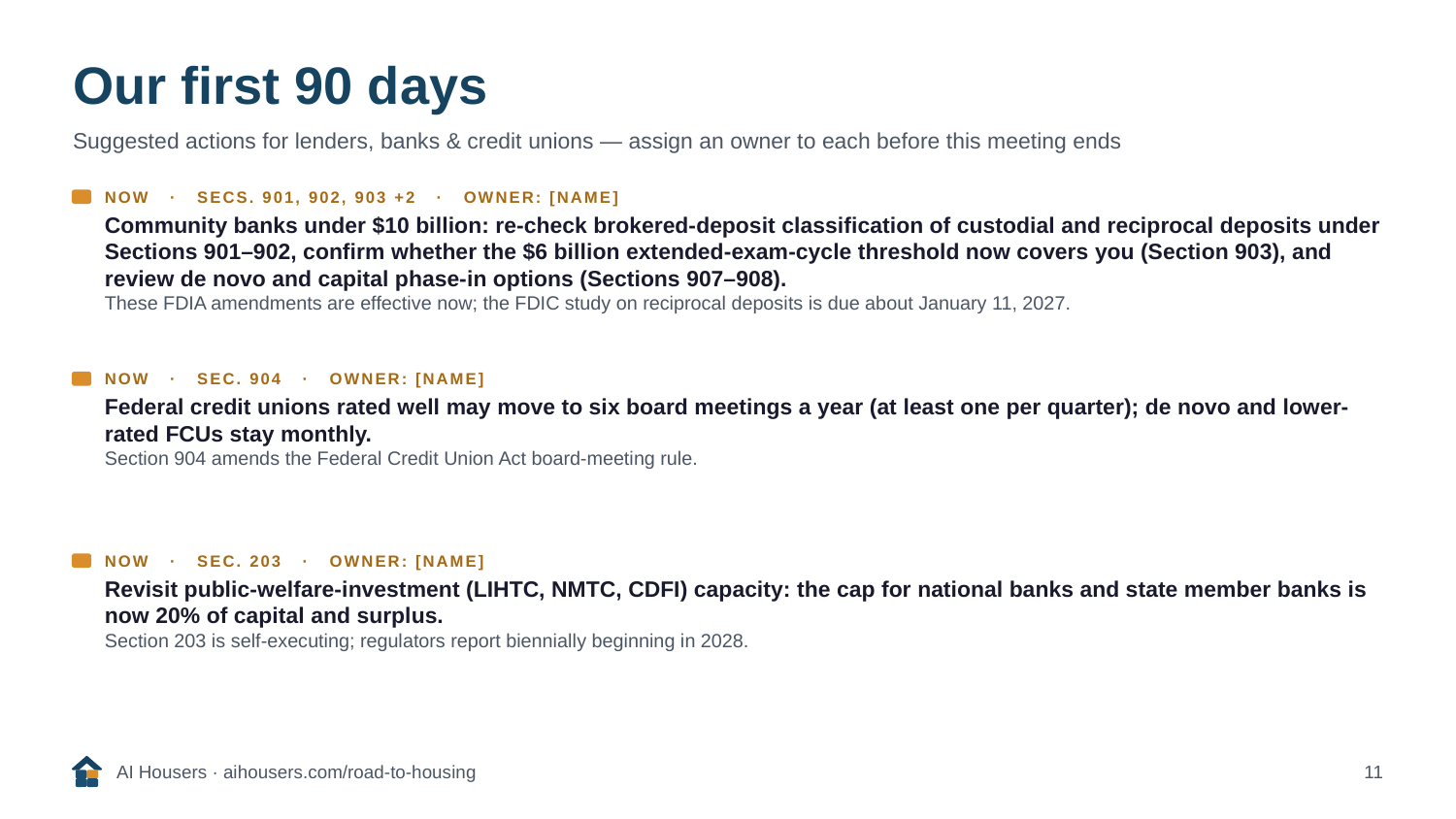

Our first 90 days
Suggested actions for lenders, banks & credit unions — assign an owner to each before this meeting ends
NOW   ·   SECS. 901, 902, 903 +2   ·   OWNER: [NAME]

Community banks under $10 billion: re-check brokered-deposit classification of custodial and reciprocal deposits under Sections 901–902, confirm whether the $6 billion extended-exam-cycle threshold now covers you (Section 903), and review de novo and capital phase-in options (Sections 907–908).
These FDIA amendments are effective now; the FDIC study on reciprocal deposits is due about January 11, 2027.
NOW   ·   SEC. 904   ·   OWNER: [NAME]

Federal credit unions rated well may move to six board meetings a year (at least one per quarter); de novo and lower-rated FCUs stay monthly.
Section 904 amends the Federal Credit Union Act board-meeting rule.
NOW   ·   SEC. 203   ·   OWNER: [NAME]

Revisit public-welfare-investment (LIHTC, NMTC, CDFI) capacity: the cap for national banks and state member banks is now 20% of capital and surplus.
Section 203 is self-executing; regulators report biennially beginning in 2028.
AI Housers · aihousers.com/road-to-housing
11